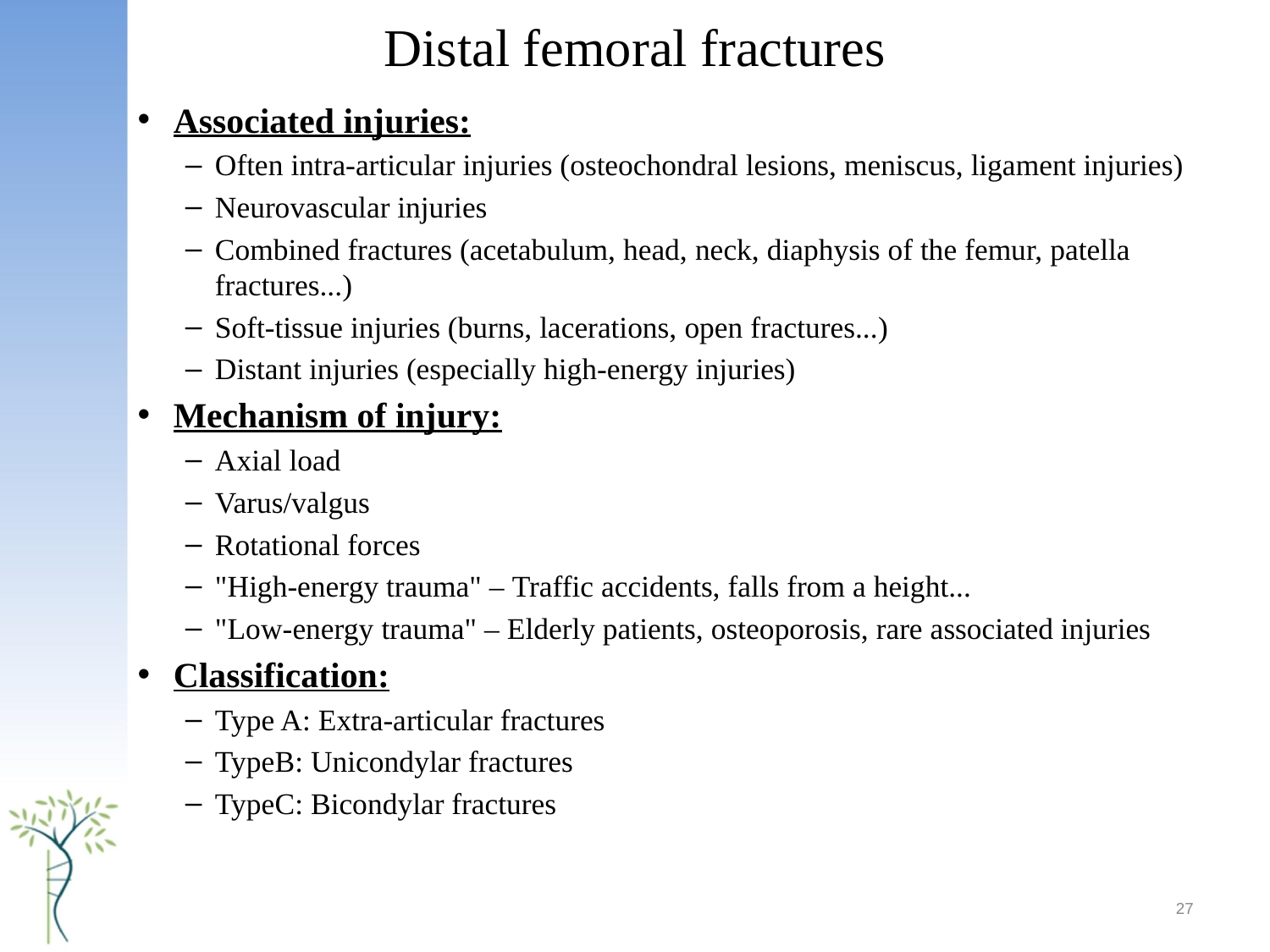

# Distal femoral fractures
Associated injuries:
Often intra-articular injuries (osteochondral lesions, meniscus, ligament injuries)
Neurovascular injuries
Combined fractures (acetabulum, head, neck, diaphysis of the femur, patella fractures...)
Soft-tissue injuries (burns, lacerations, open fractures...)
Distant injuries (especially high-energy injuries)
Mechanism of injury:
Axial load
Varus/valgus
Rotational forces
"High-energy trauma" – Traffic accidents, falls from a height...
"Low-energy trauma" – Elderly patients, osteoporosis, rare associated injuries
Classification:
Type A: Extra-articular fractures
TypeB: Unicondylar fractures
TypeC: Bicondylar fractures
27